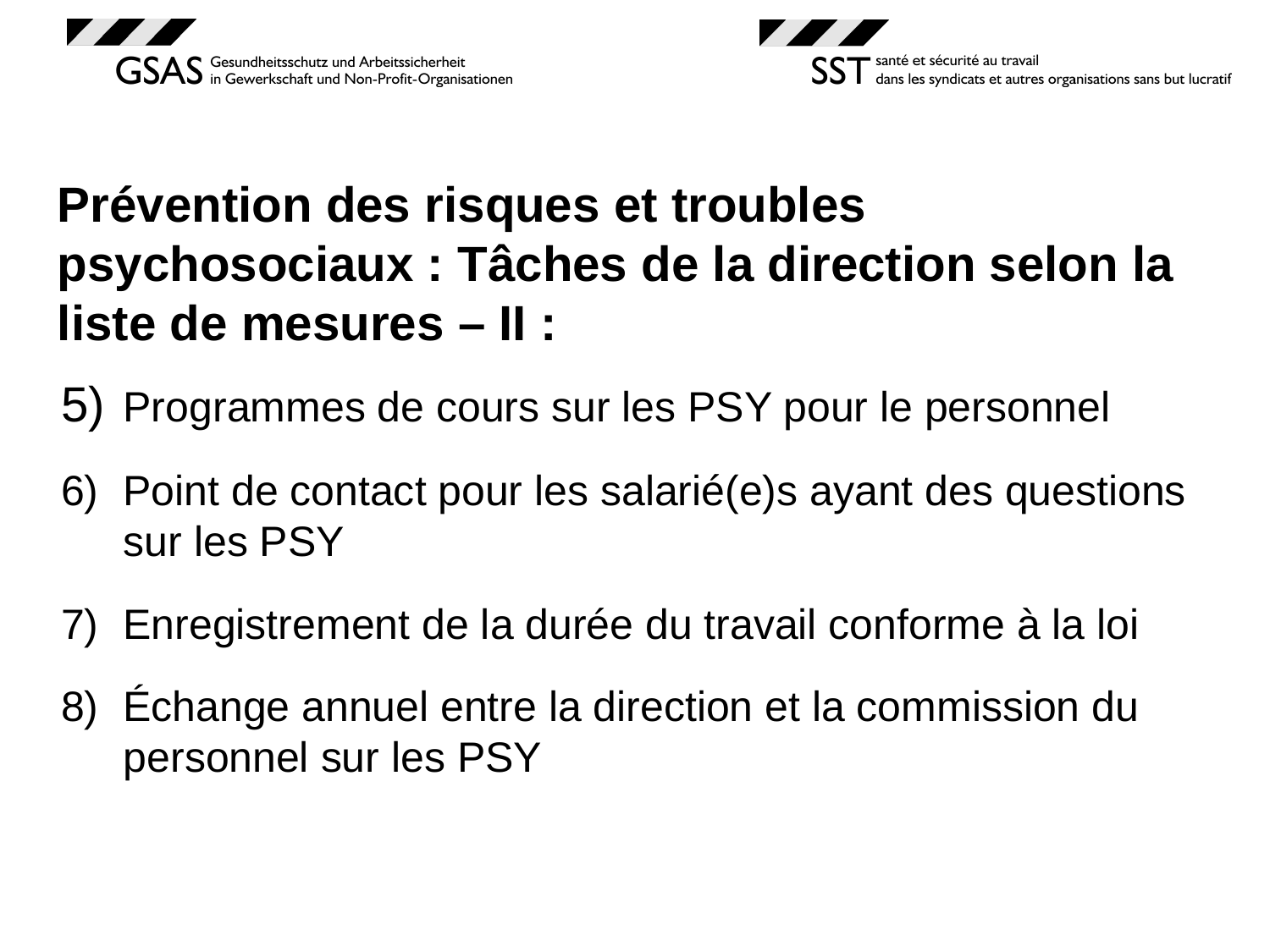

# Prévention des risques et troubles psychosociaux : Tâches de la direction selon la liste de mesures – II :
5) 	Programmes de cours sur les PSY pour le personnel
6) 	Point de contact pour les salarié(e)s ayant des questions sur les PSY
7) 	Enregistrement de la durée du travail conforme à la loi
8) 	Échange annuel entre la direction et la commission du personnel sur les PSY